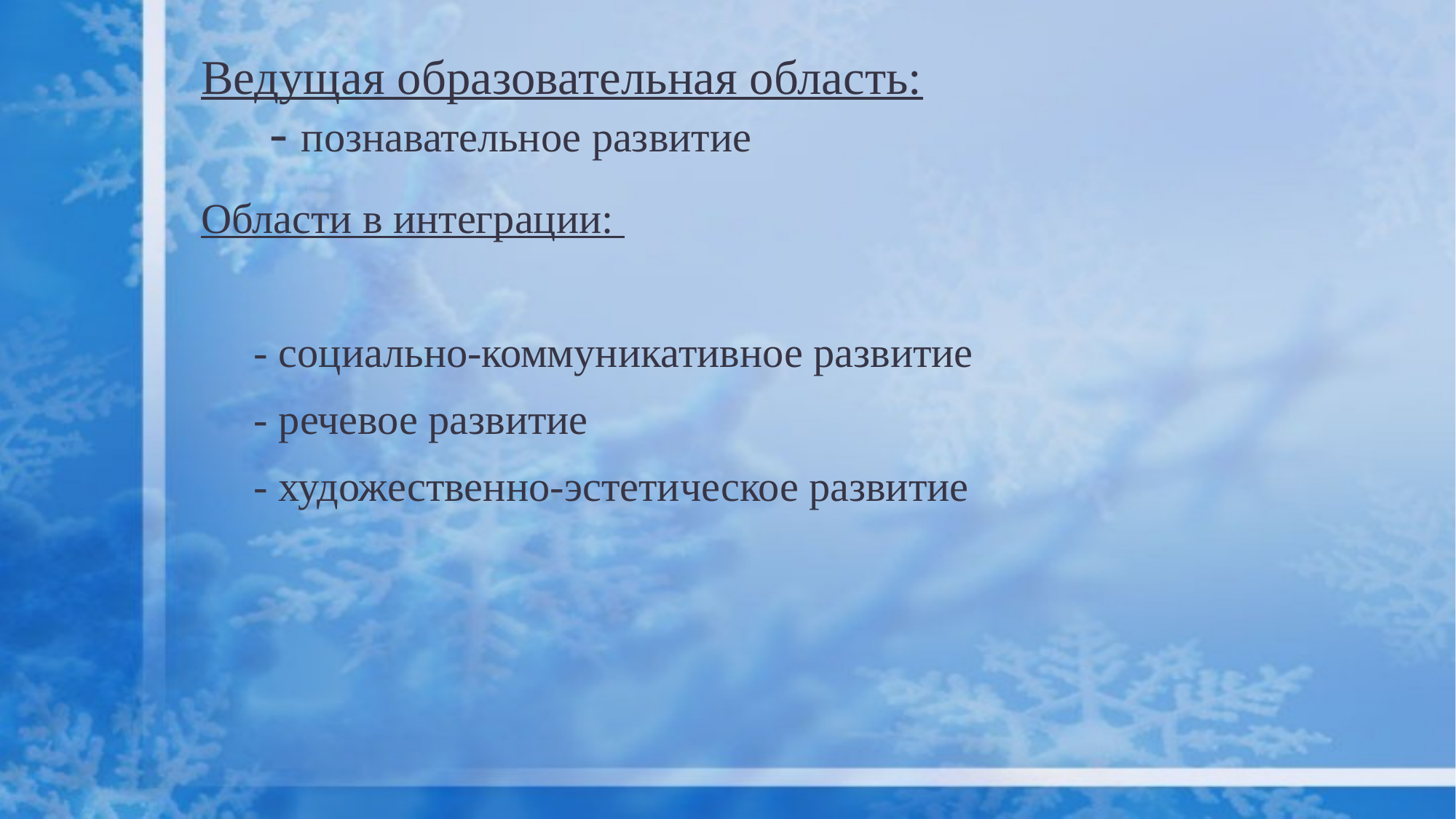

# Ведущая образовательная область:​ - познавательное развитие
Области в интеграции: ​

     - социально-коммуникативное развитие
     - речевое развитие
     - художественно-​эстетическое развитие